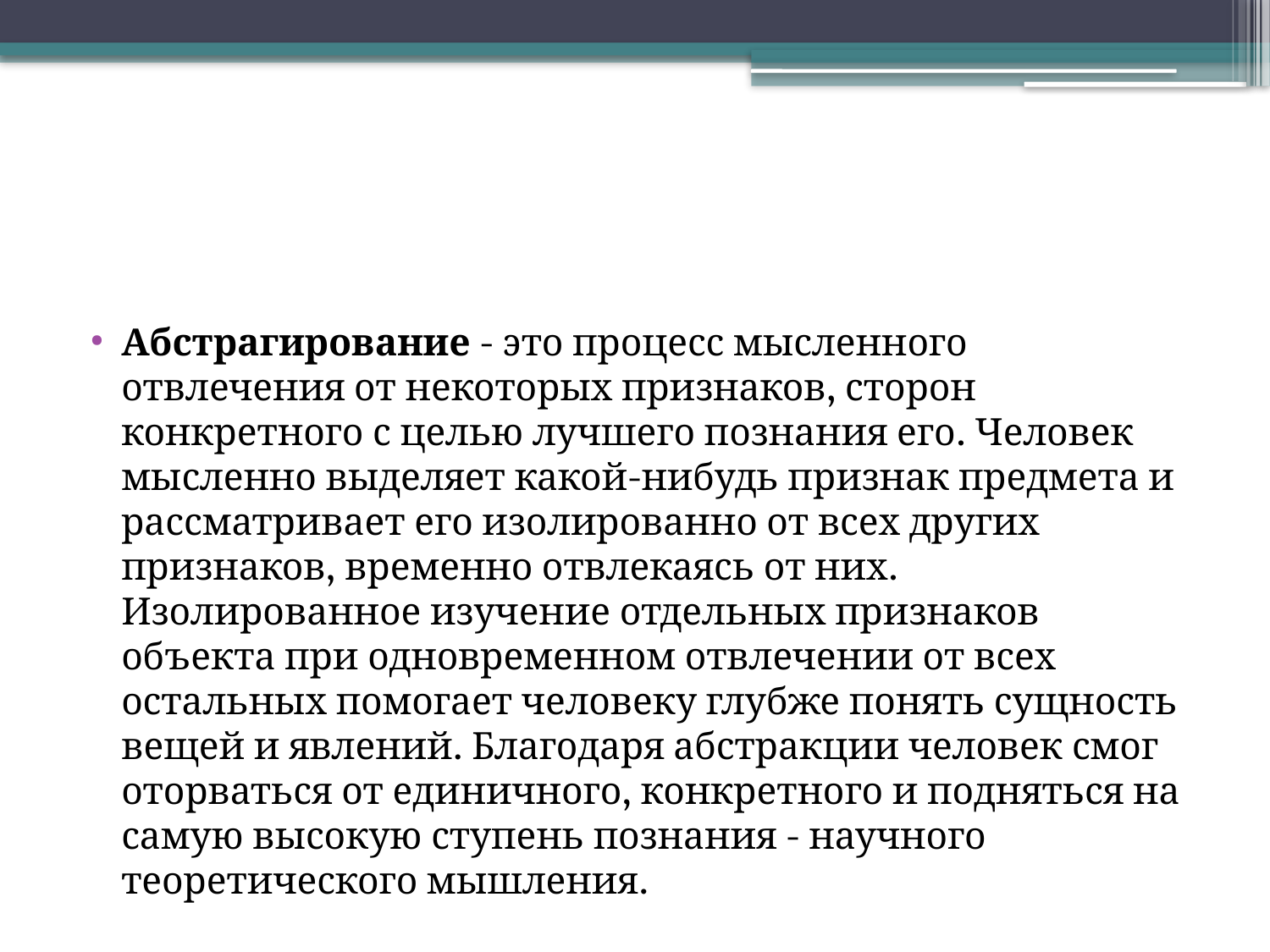

Абстрагирование - это процесс мысленного отвлечения от некоторых признаков, сторон конкретного с целью лучшего познания его. Человек мысленно выделяет какой-нибудь признак предмета и рассматривает его изолированно от всех других признаков, временно отвлекаясь от них. Изолированное изучение отдельных признаков объекта при одновременном отвлечении от всех остальных помогает человеку глубже понять сущность вещей и явлений. Благодаря абстракции человек смог оторваться от единичного, конкретного и подняться на самую высокую ступень познания - научного теоретического мышления.